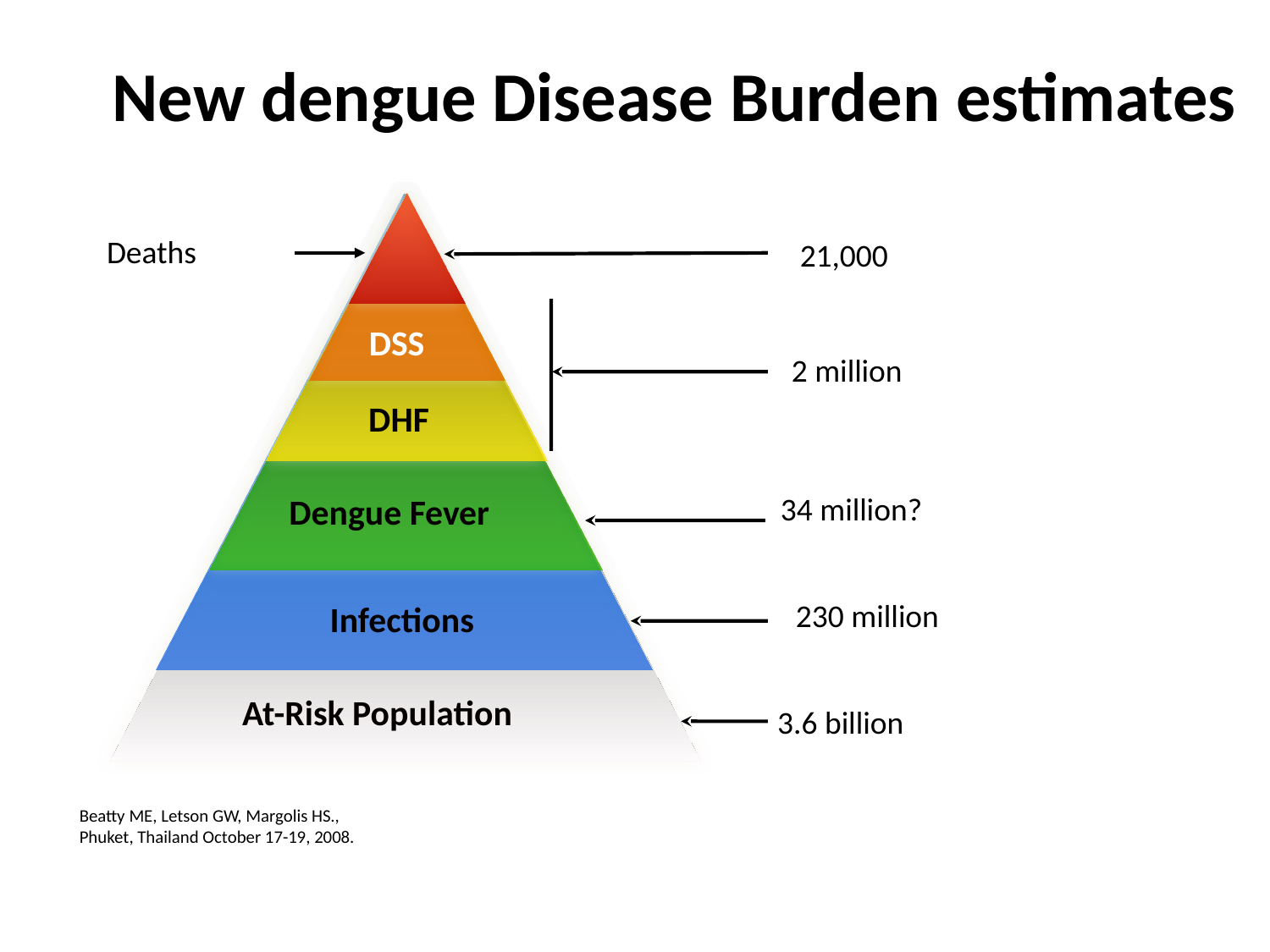

# New dengue Disease Burden estimates

Deaths
21,000

DSS
2 million

DHF
34 million?
Dengue Fever

230 million
 Infections

At-Risk Population
 3.6 billion

Beatty ME, Letson GW, Margolis HS.,
Phuket, Thailand October 17-19, 2008.